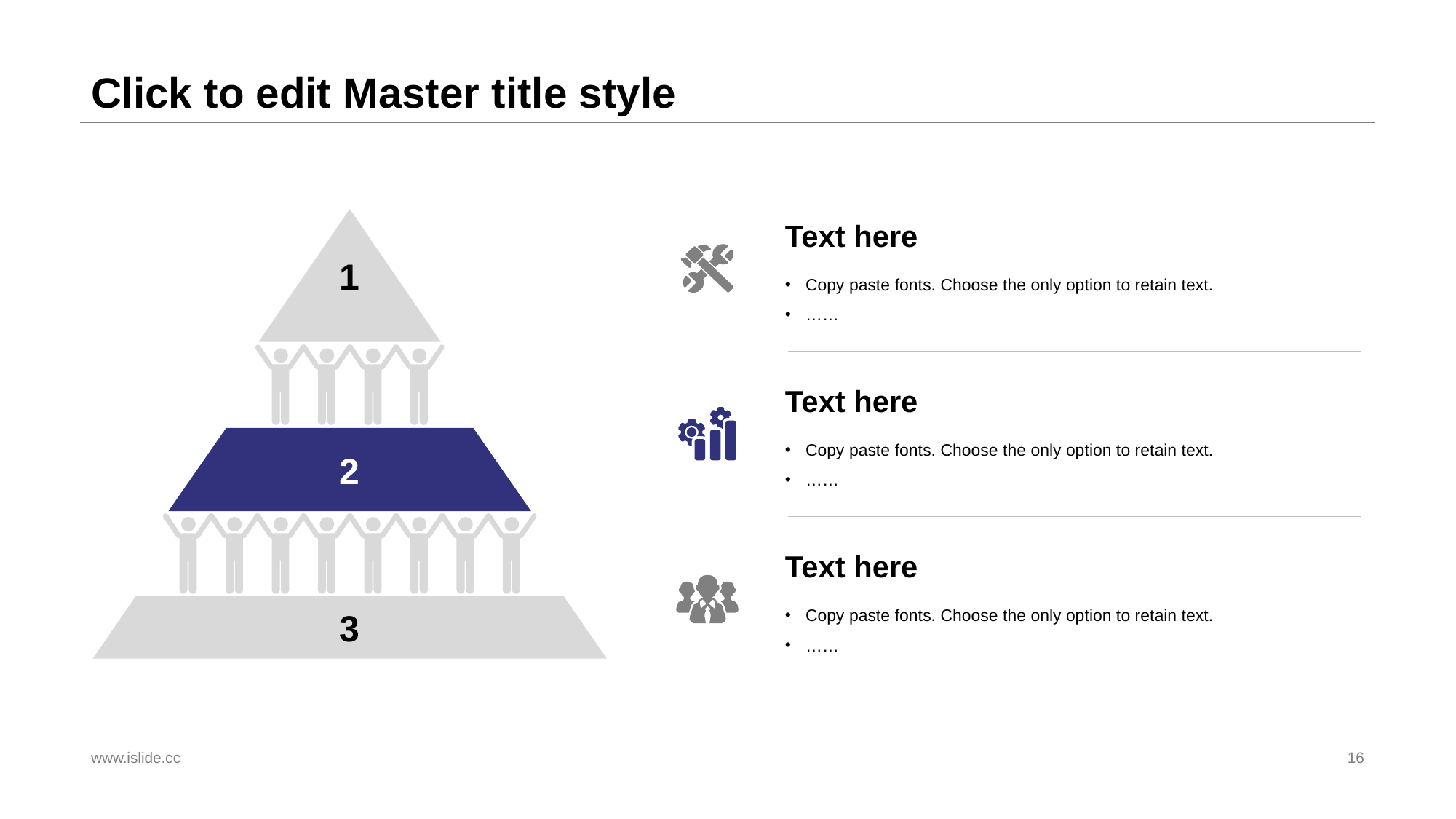

# Click to edit Master title style
Text here
Copy paste fonts. Choose the only option to retain text.
……
1

2

3

Text here
Copy paste fonts. Choose the only option to retain text.
……

Text here
Copy paste fonts. Choose the only option to retain text.
……

www.islide.cc
16